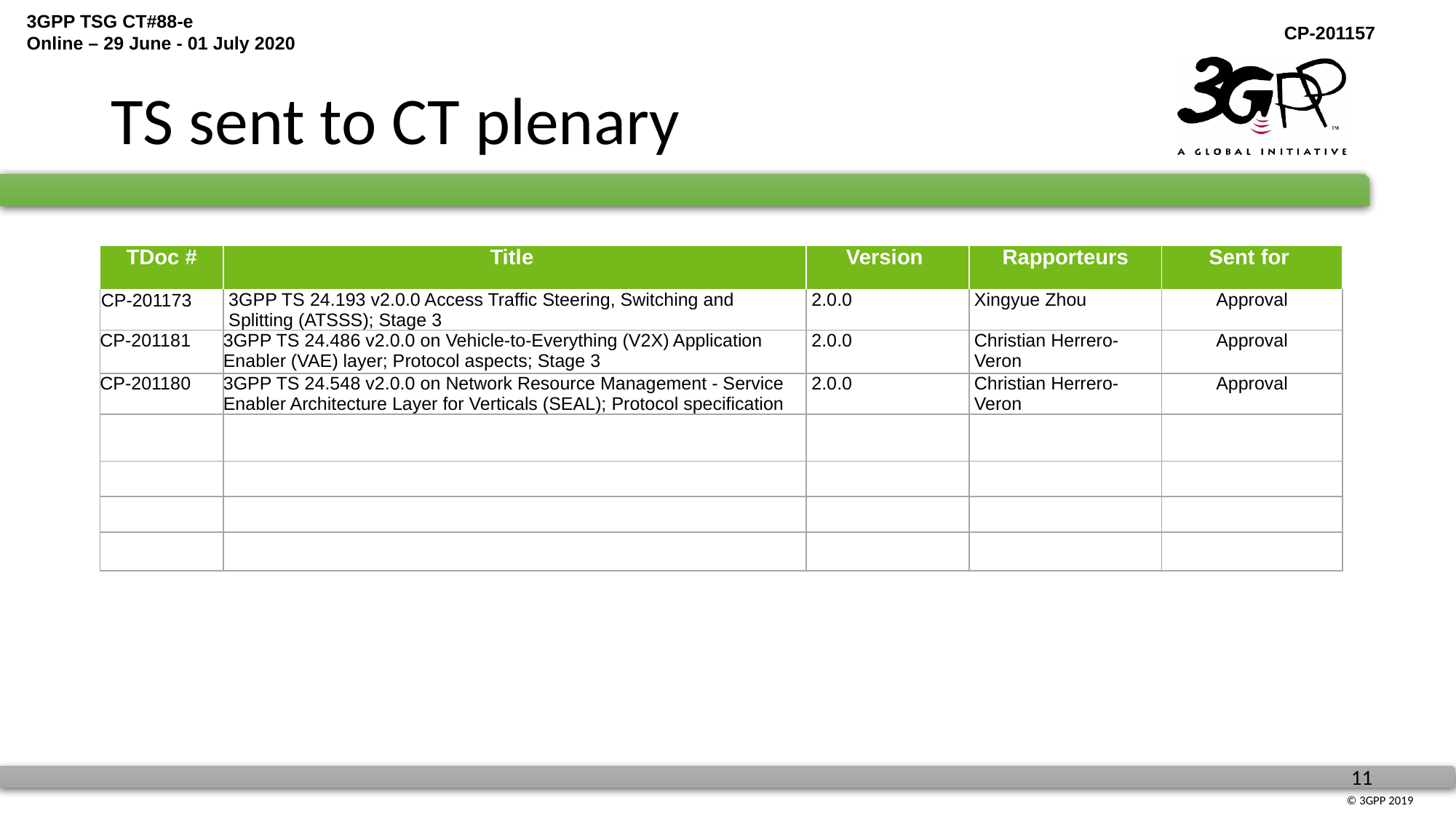

# TS sent to CT plenary
| TDoc # | Title | Version | Rapporteurs | Sent for |
| --- | --- | --- | --- | --- |
| CP-201173 | 3GPP TS 24.193 v2.0.0 Access Traffic Steering, Switching and Splitting (ATSSS); Stage 3 | 2.0.0 | Xingyue Zhou | Approval |
| CP-201181 | 3GPP TS 24.486 v2.0.0 on Vehicle-to-Everything (V2X) Application Enabler (VAE) layer; Protocol aspects; Stage 3 | 2.0.0 | Christian Herrero-Veron | Approval |
| CP-201180 | 3GPP TS 24.548 v2.0.0 on Network Resource Management - Service Enabler Architecture Layer for Verticals (SEAL); Protocol specification | 2.0.0 | Christian Herrero-Veron | Approval |
|  |  |  |  |  |
|  |  |  |  |  |
|  |  |  |  |  |
|  |  |  |  |  |